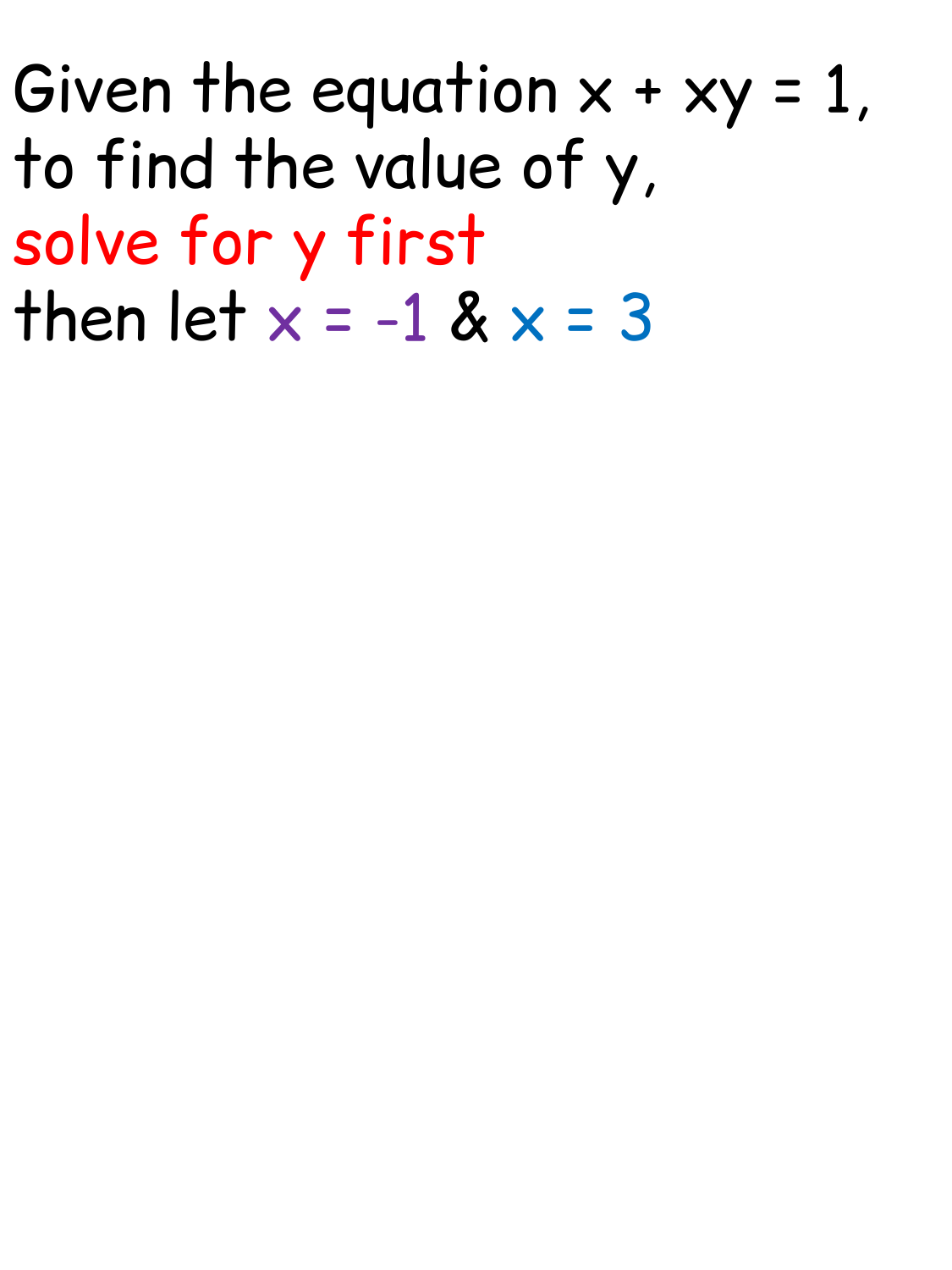

# Given the equation x + xy = 1, to find the value of y, solve for y first then let x = -1 & x = 3